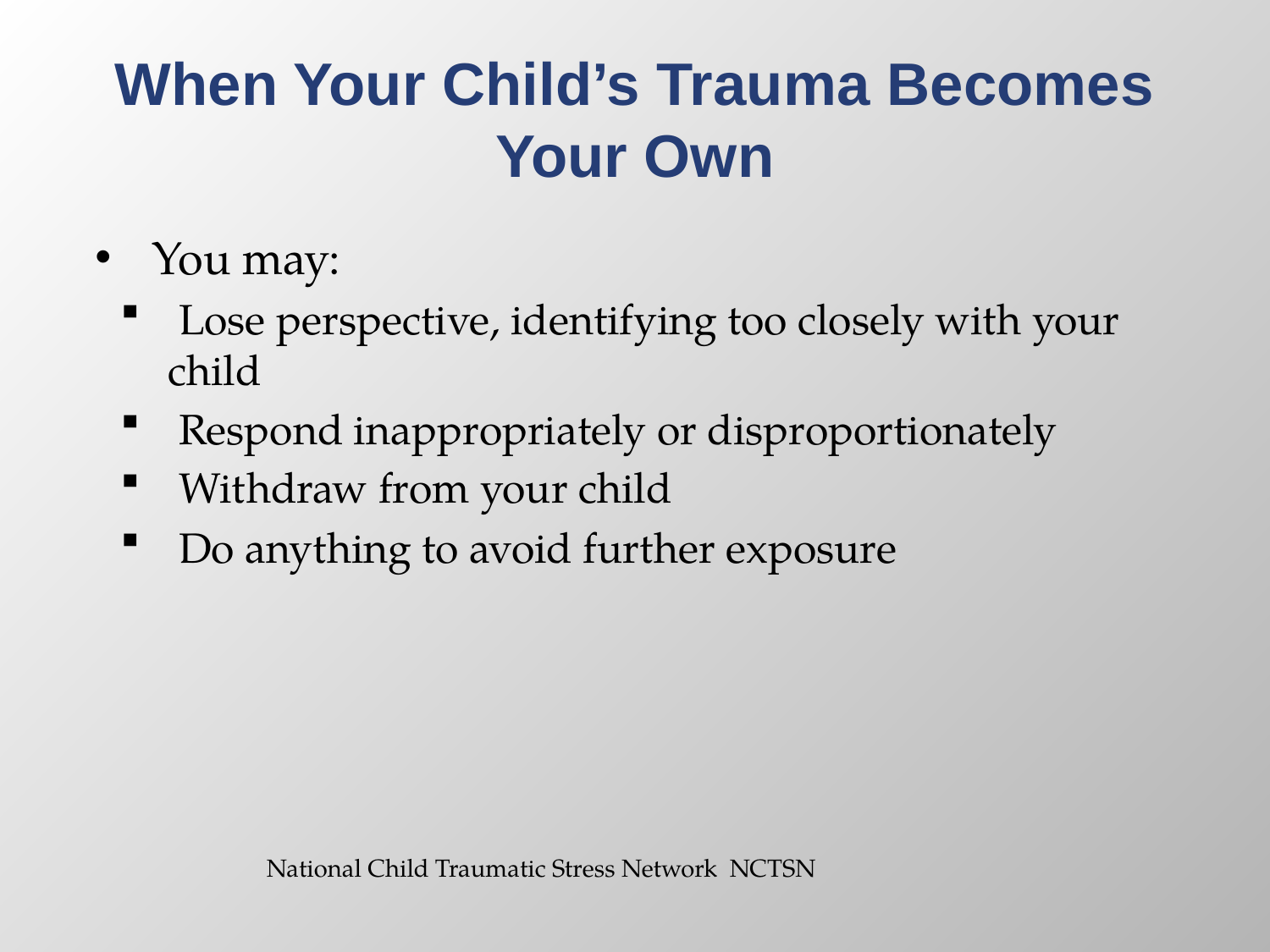

# When Your Child’s Trauma Becomes Your Own
You may:
 Lose perspective, identifying too closely with your child
 Respond inappropriately or disproportionately
 Withdraw from your child
 Do anything to avoid further exposure
National Child Traumatic Stress Network  NCTSN